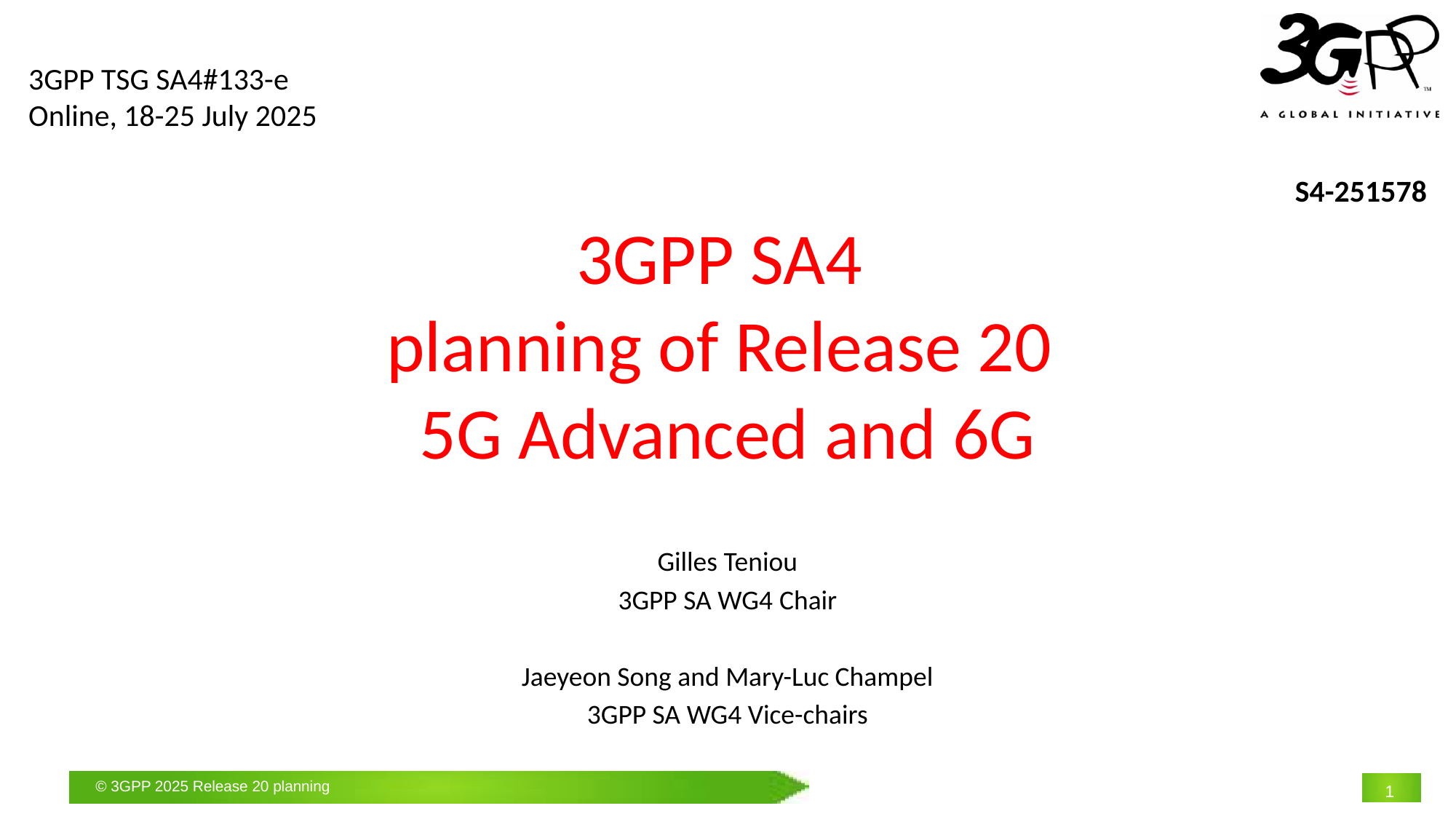

3GPP TSG SA4#133-e
Online, 18-25 July 2025
S4-251578
# 3GPP SA4 planning of Release 20 5G Advanced and 6G
Gilles Teniou
3GPP SA WG4 Chair

Jaeyeon Song and Mary-Luc Champel
3GPP SA WG4 Vice-chairs
1